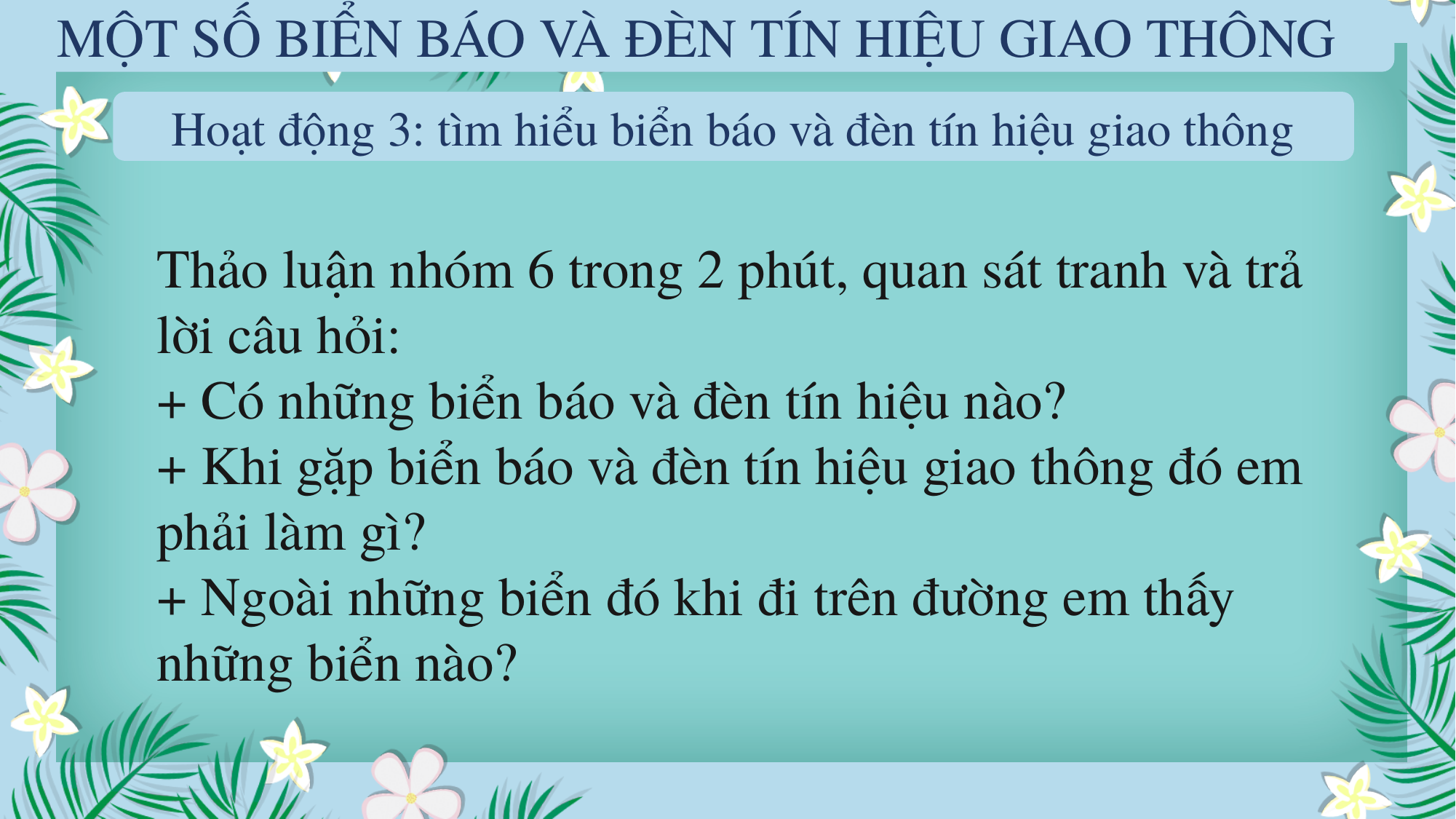

MỘT SỐ BIỂN BÁO VÀ ĐÈN TÍN HIỆU GIAO THÔNG
Hoạt động 3: tìm hiểu biển báo và đèn tín hiệu giao thông
Thảo luận nhóm 6 trong 2 phút, quan sát tranh và trả lời câu hỏi:
+ Có những biển báo và đèn tín hiệu nào?
+ Khi gặp biển báo và đèn tín hiệu giao thông đó em phải làm gì?
+ Ngoài những biển đó khi đi trên đường em thấy những biển nào?